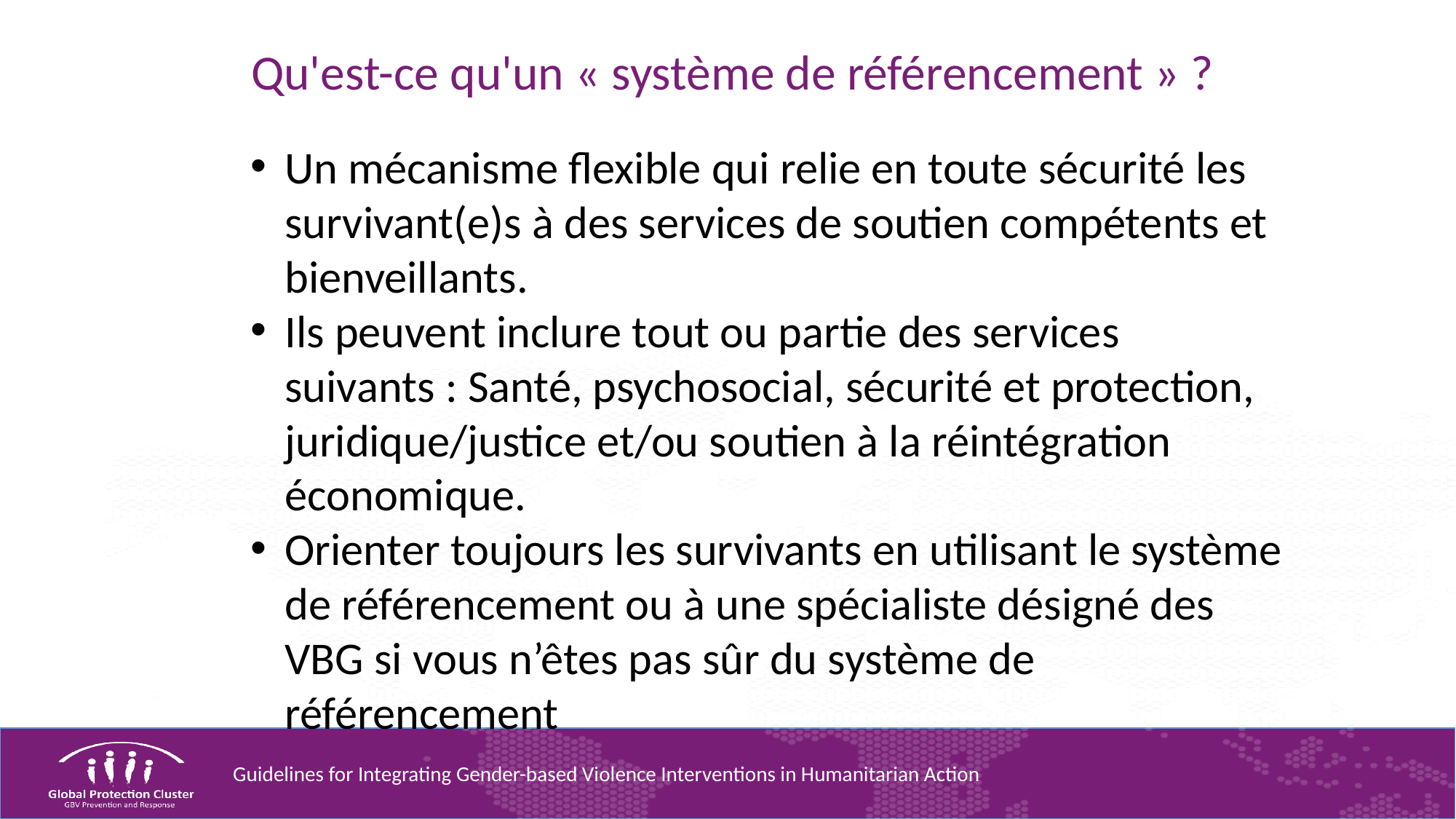

# Qu'est-ce qu'un « système de référencement » ?
Un mécanisme flexible qui relie en toute sécurité les survivant(e)s à des services de soutien compétents et bienveillants.
Ils peuvent inclure tout ou partie des services suivants : Santé, psychosocial, sécurité et protection, juridique/justice et/ou soutien à la réintégration économique.
Orienter toujours les survivants en utilisant le système de référencement ou à une spécialiste désigné des VBG si vous n’êtes pas sûr du système de référencement